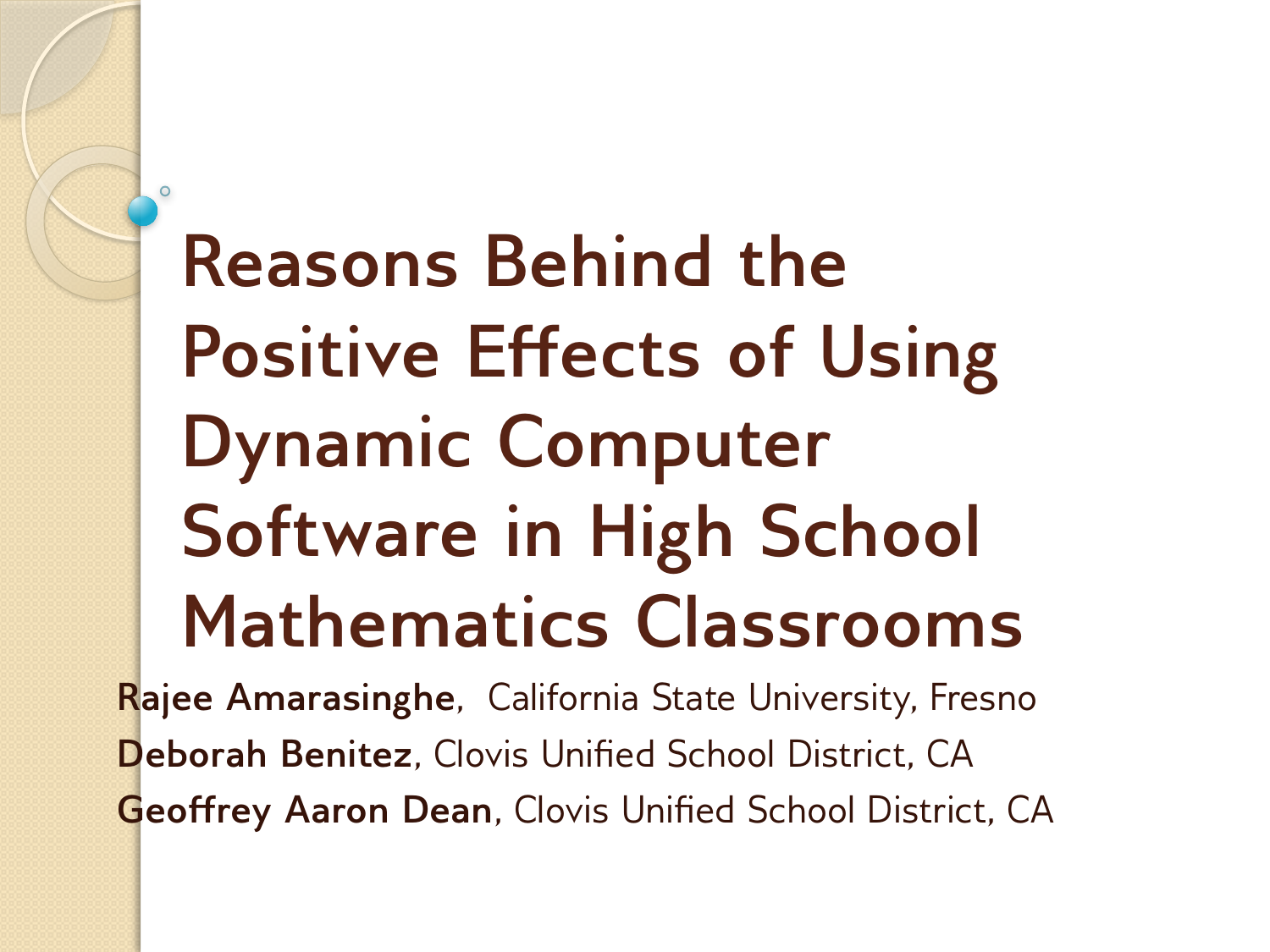

# Reasons Behind the Positive Effects of Using Dynamic Computer Software in High School Mathematics Classrooms
Rajee Amarasinghe,  California State University, Fresno
Deborah Benitez, Clovis Unified School District, CA
Geoffrey Aaron Dean, Clovis Unified School District, CA